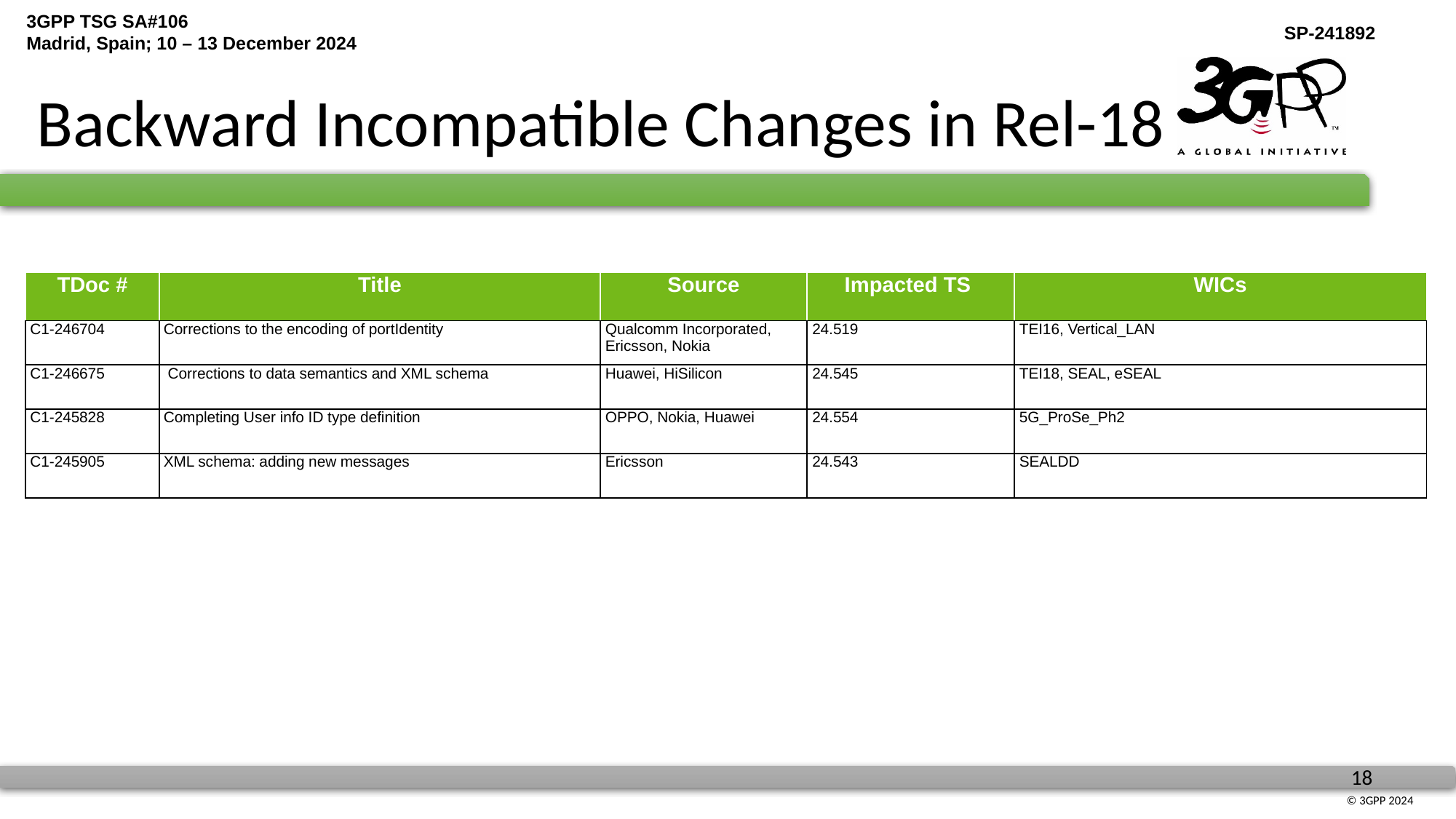

# Backward Incompatible Changes in Rel-18
| TDoc # | Title | Source | Impacted TS | WICs |
| --- | --- | --- | --- | --- |
| C1-246704 | Corrections to the encoding of portIdentity | Qualcomm Incorporated, Ericsson, Nokia | 24.519 | TEI16, Vertical\_LAN |
| C1-246675 | Corrections to data semantics and XML schema | Huawei, HiSilicon | 24.545 | TEI18, SEAL, eSEAL |
| C1-245828 | Completing User info ID type definition | OPPO, Nokia, Huawei | 24.554 | 5G\_ProSe\_Ph2 |
| C1-245905 | XML schema: adding new messages | Ericsson | 24.543 | SEALDD |